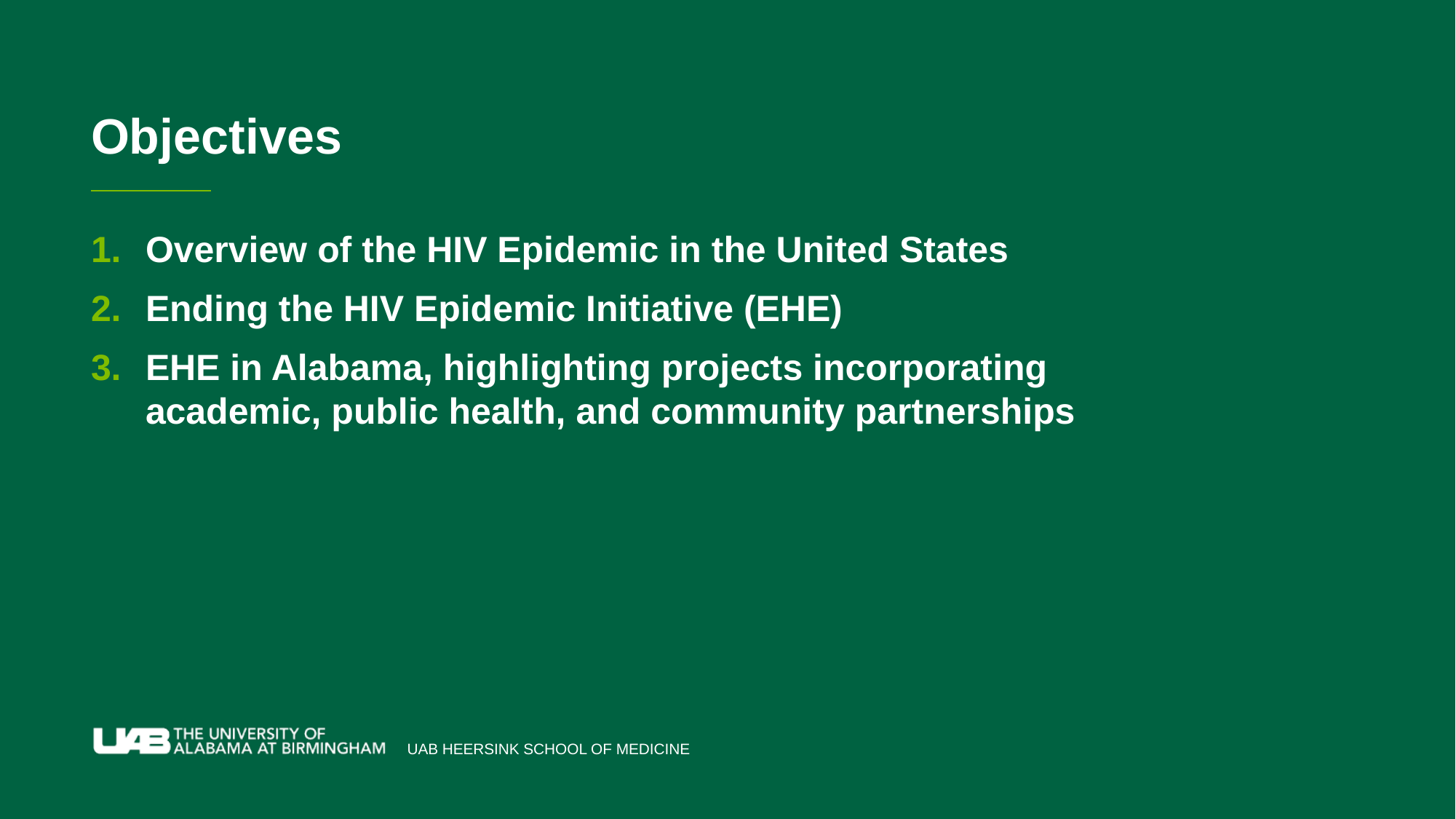

# Objectives
Overview of the HIV Epidemic in the United States
Ending the HIV Epidemic Initiative (EHE)
EHE in Alabama, highlighting projects incorporating academic, public health, and community partnerships
UAB HEERSINK SCHOOL OF MEDICINE